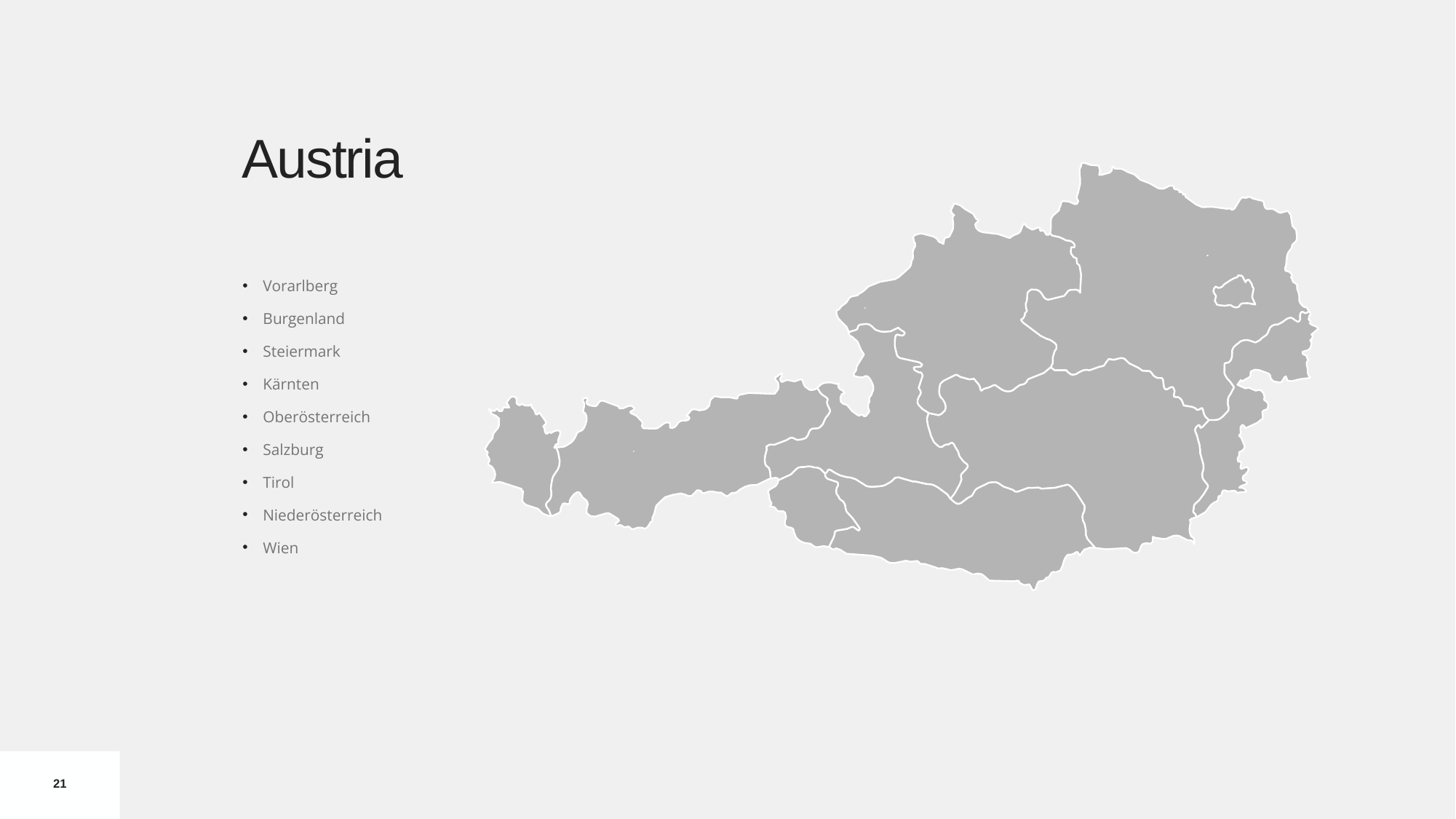

# Austria

Vorarlberg
Burgenland
Steiermark
Kärnten
Oberösterreich
Salzburg
Tirol
Niederösterreich
Wien